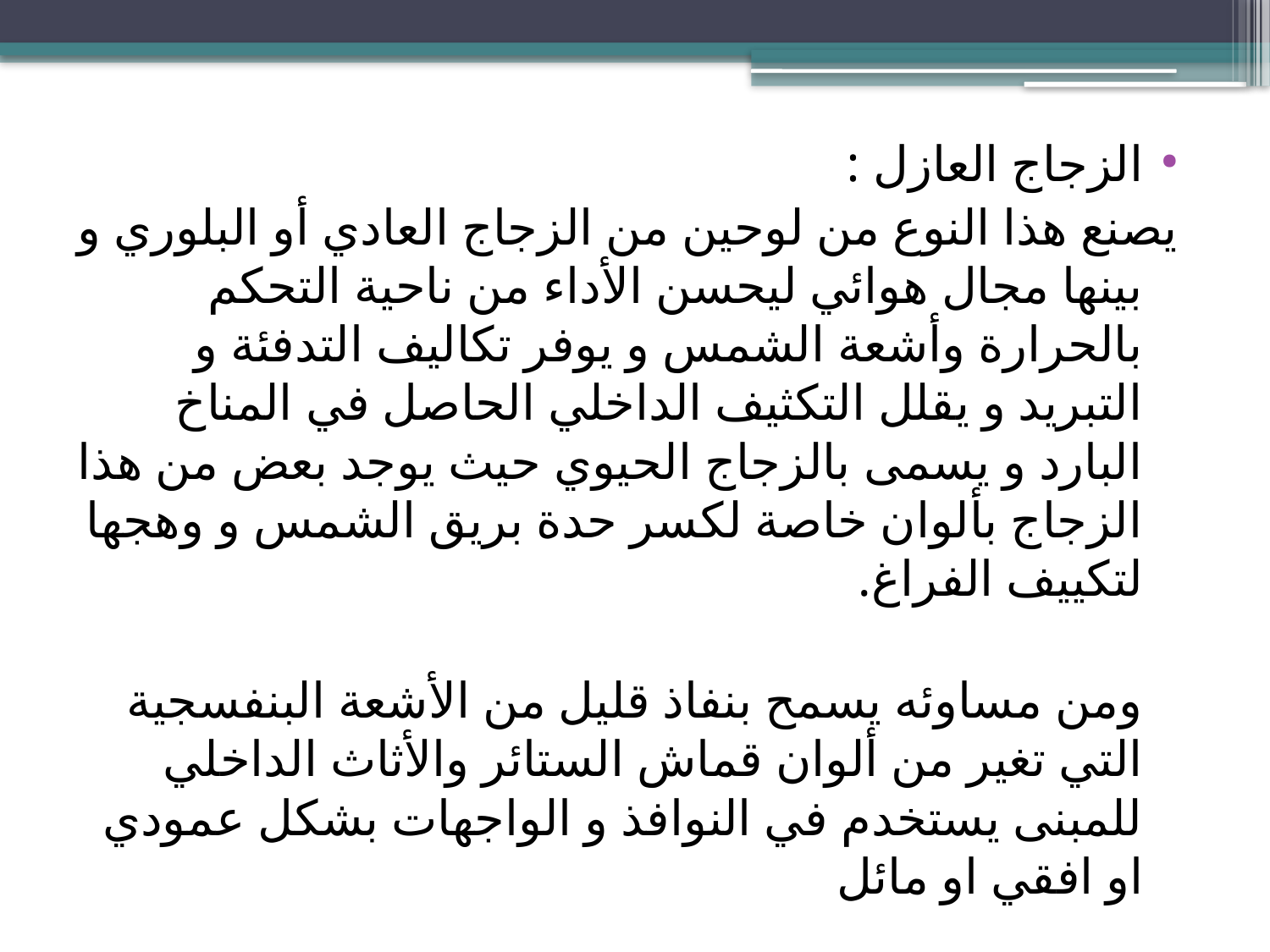

الزجاج العازل :
يصنع هذا النوع من لوحين من الزجاج العادي أو البلوري و بينها مجال هوائي ليحسن الأداء من ناحية التحكم بالحرارة وأشعة الشمس و يوفر تكاليف التدفئة و التبريد و يقلل التكثيف الداخلي الحاصل في المناخ البارد و يسمى بالزجاج الحيوي حيث يوجد بعض من هذا الزجاج بألوان خاصة لكسر حدة بريق الشمس و وهجها لتكييف الفراغ.
ومن مساوئه يسمح بنفاذ قليل من الأشعة البنفسجية التي تغير من ألوان قماش الستائر والأثاث الداخلي للمبنى يستخدم في النوافذ و الواجهات بشكل عمودي او افقي او مائل